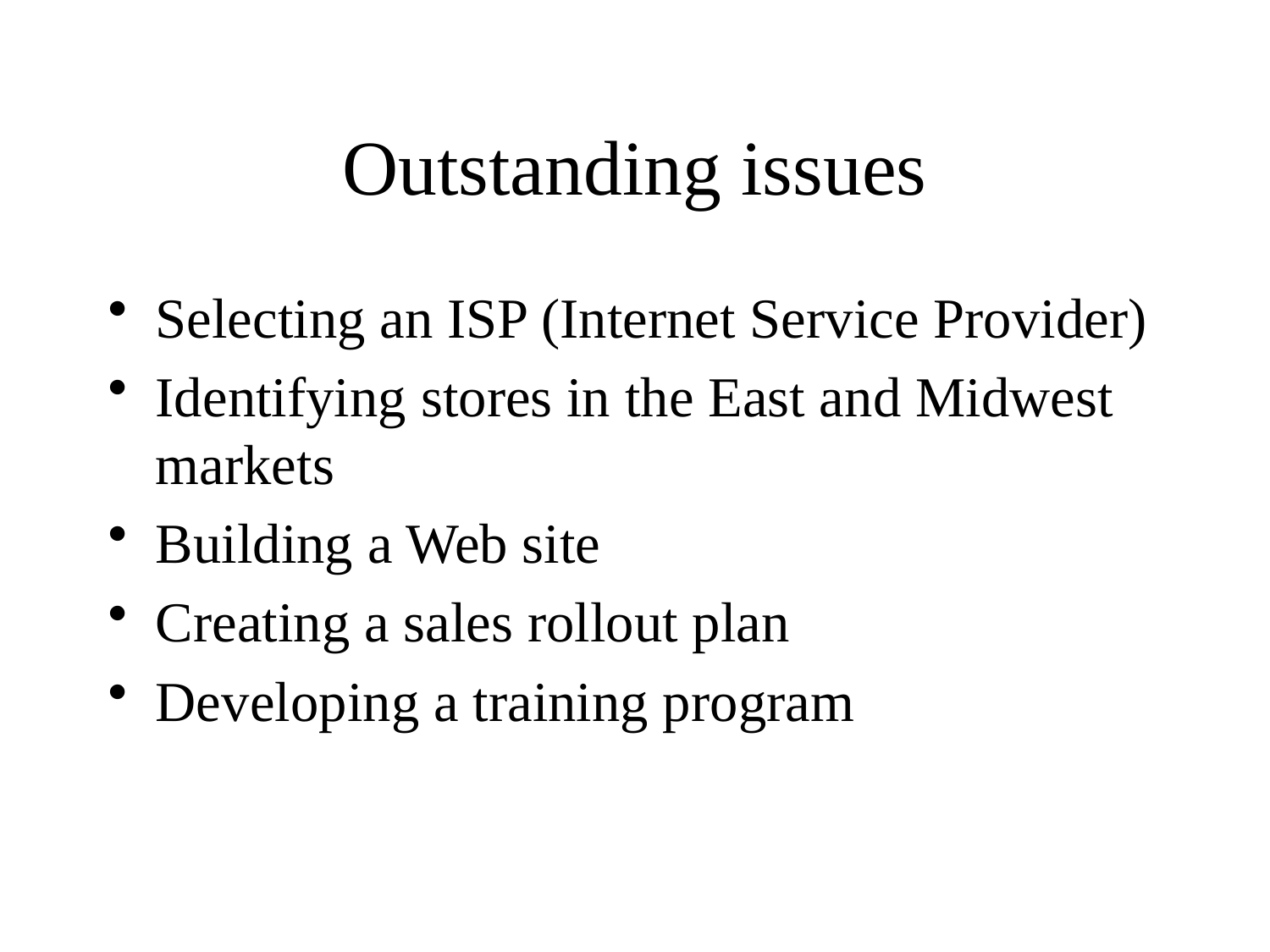

# Outstanding issues
Selecting an ISP (Internet Service Provider)
Identifying stores in the East and Midwest markets
Building a Web site
Creating a sales rollout plan
Developing a training program